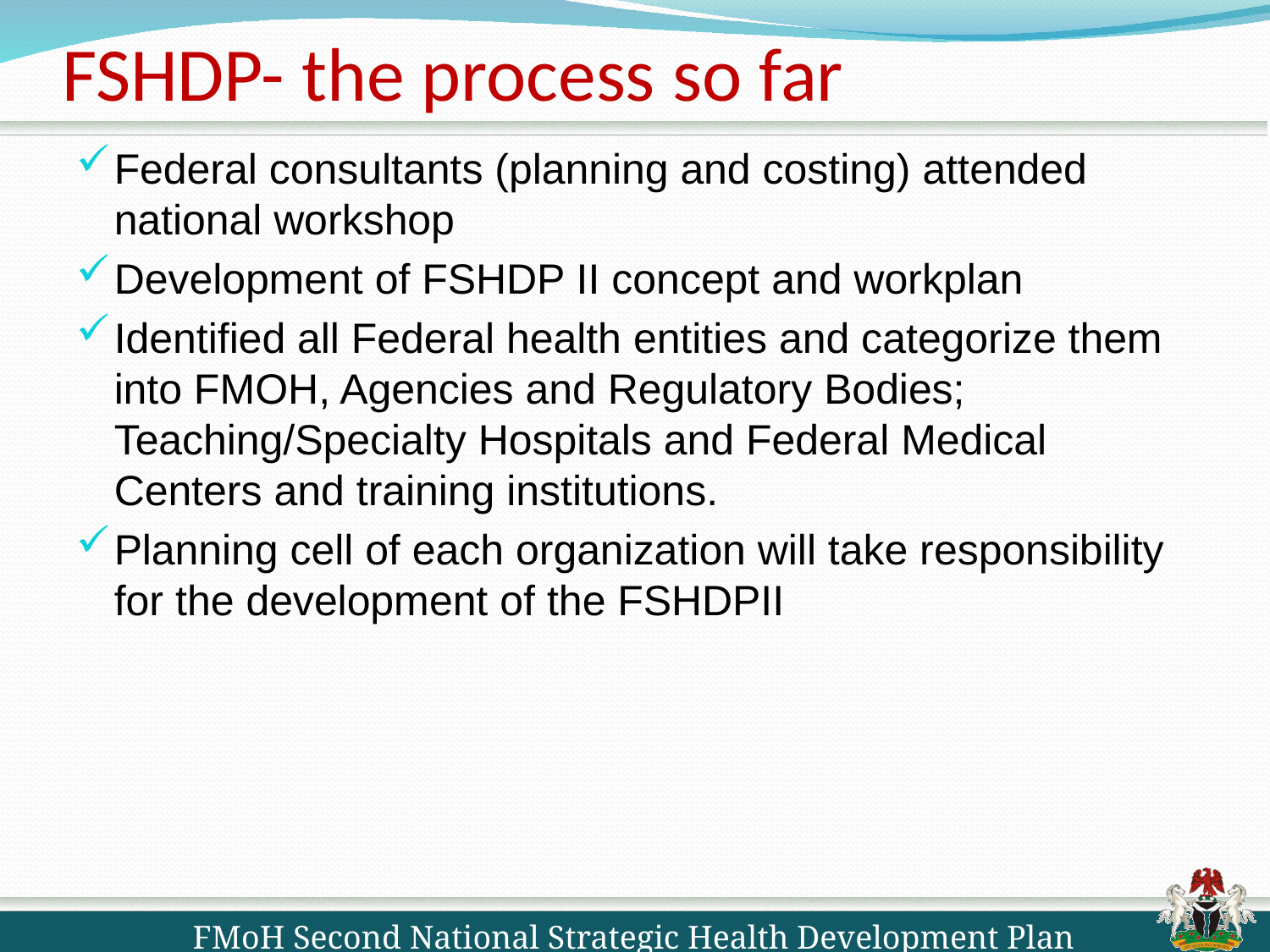

# FSHDP- the process so far
Federal consultants (planning and costing) attended national workshop
Development of FSHDP II concept and workplan
Identified all Federal health entities and categorize them into FMOH, Agencies and Regulatory Bodies; Teaching/Specialty Hospitals and Federal Medical Centers and training institutions.
Planning cell of each organization will take responsibility for the development of the FSHDPII